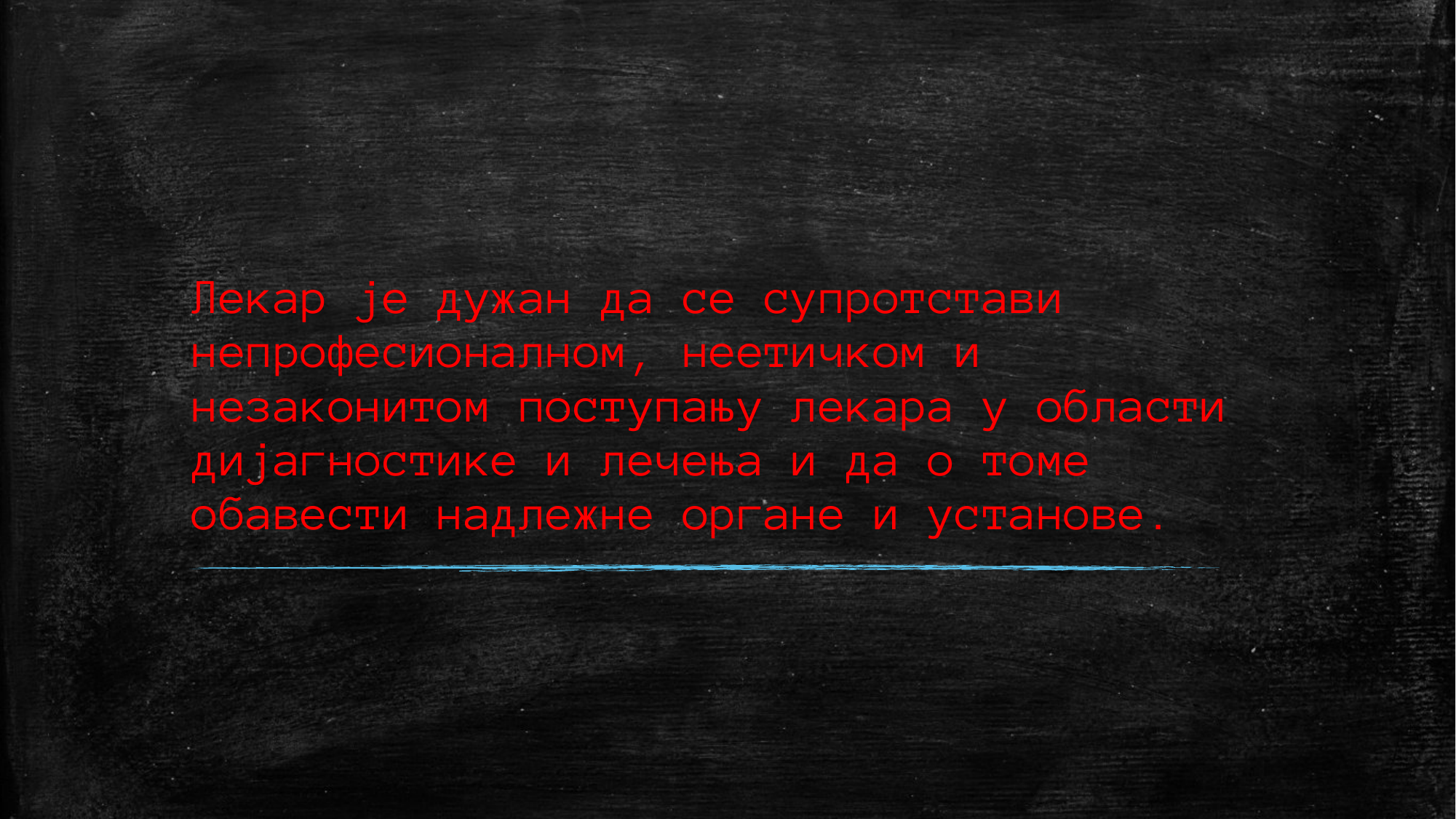

# Лекар је дужан да се супротстави непрофесионалном, неетичком и незаконитом поступању лекара у области дијагностике и лечења и да о томе обавести надлежне органе и установе.